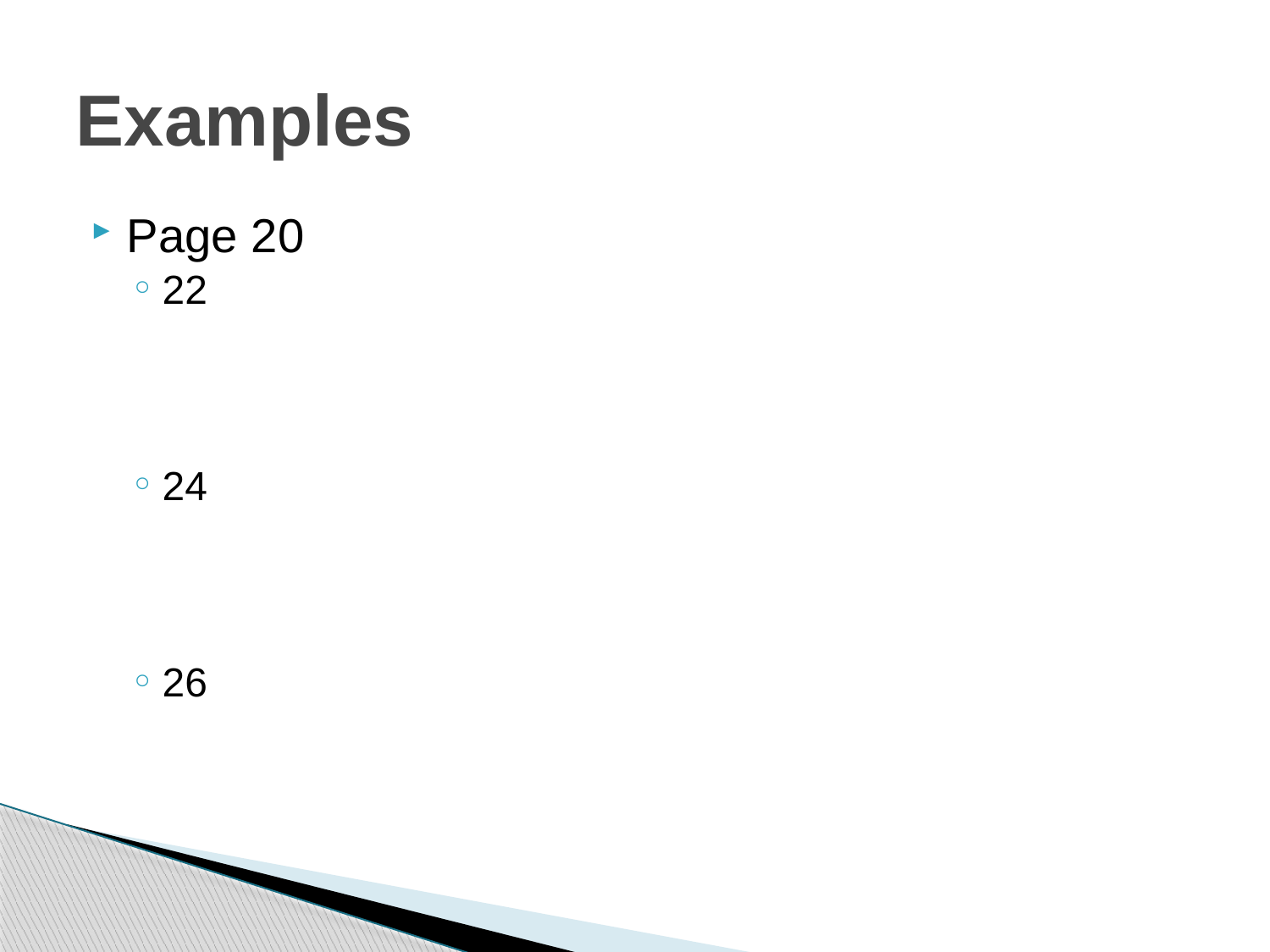

# Examples
Page 20
22

24

26